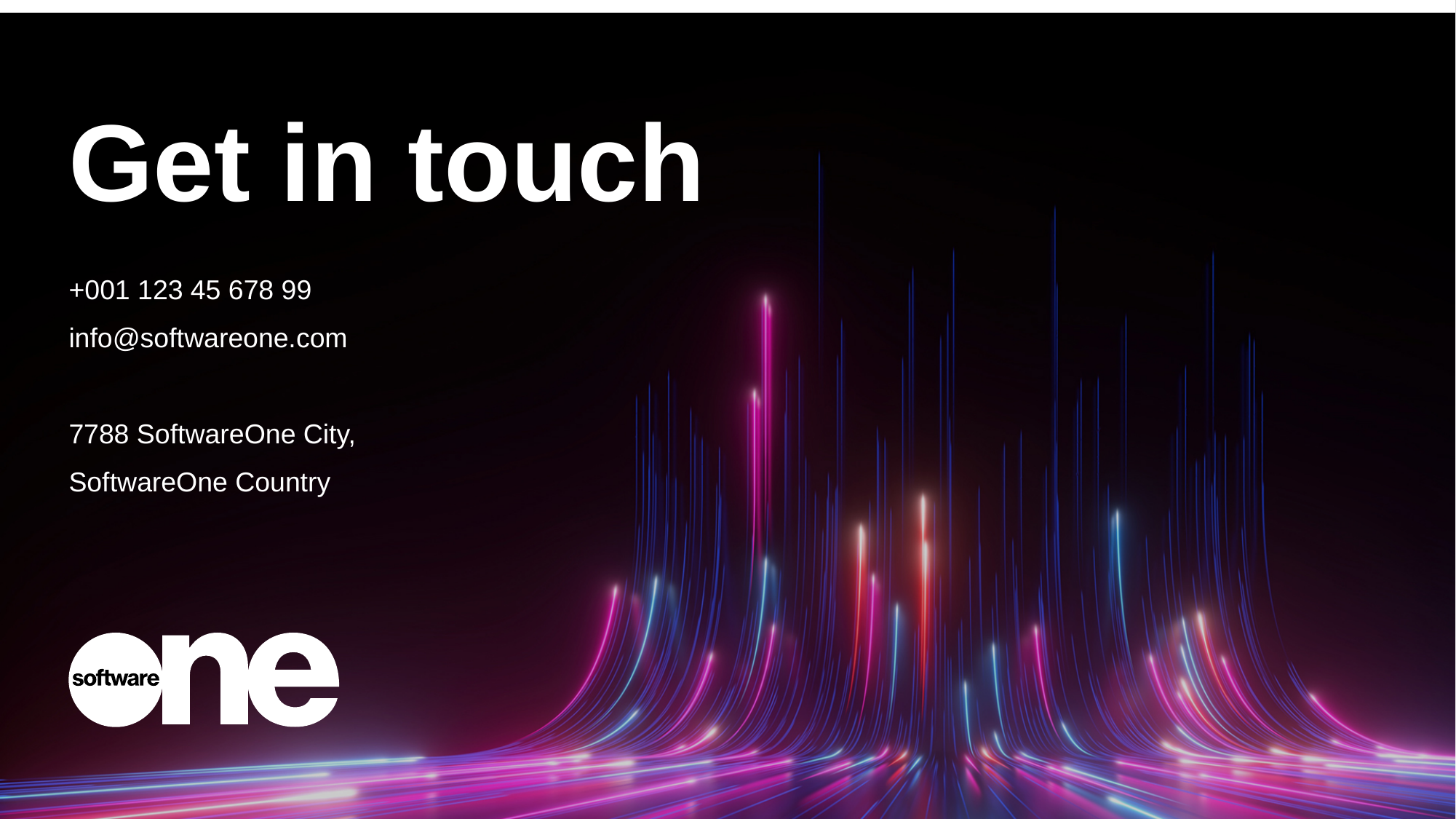

# Get in touch
+001 123 45 678 99
info@softwareone.com

7788 SoftwareOne City,
SoftwareOne Country